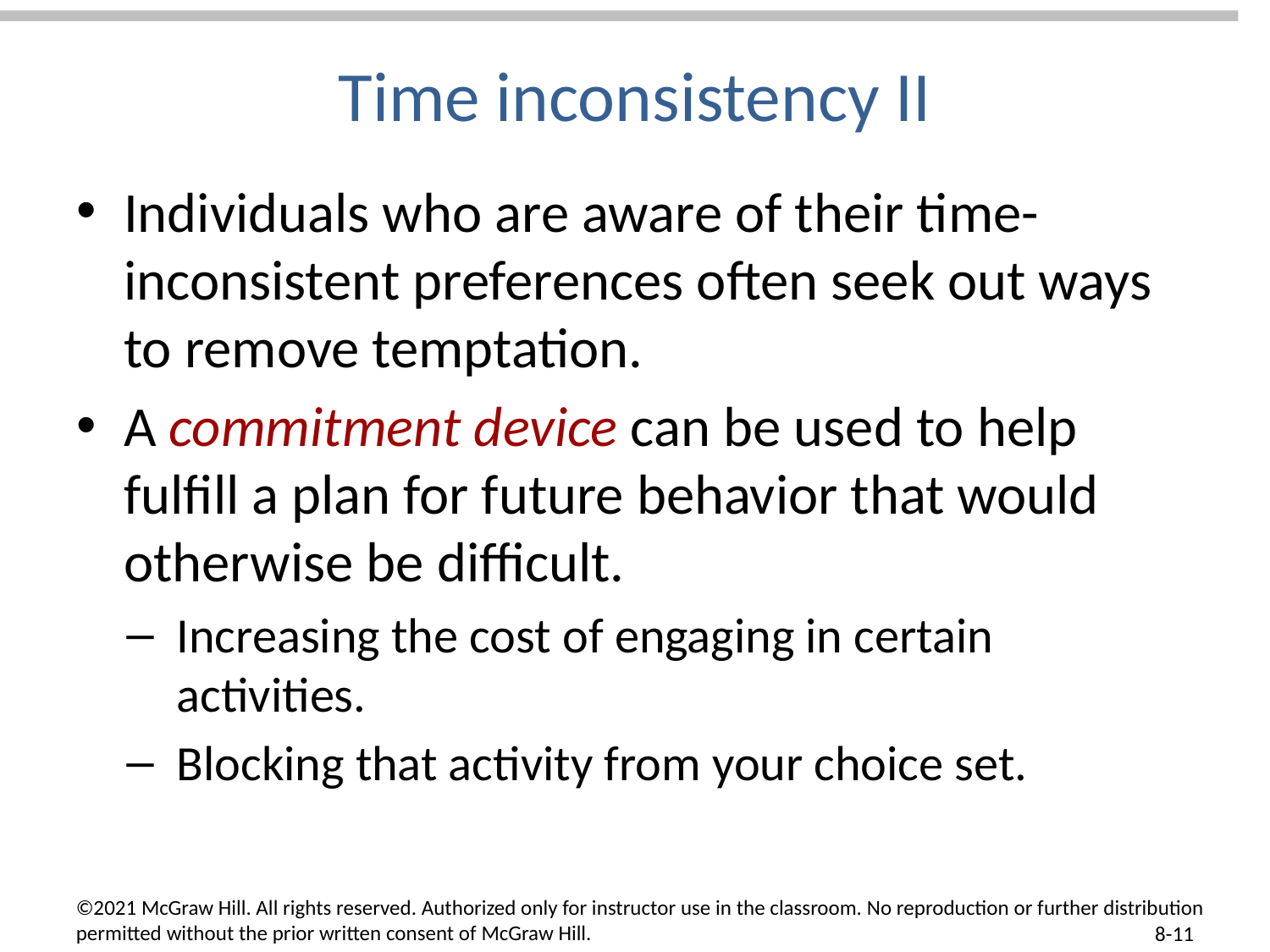

# Time inconsistency II
Individuals who are aware of their time-inconsistent preferences often seek out ways to remove temptation.
A commitment device can be used to help fulfill a plan for future behavior that would otherwise be difficult.
Increasing the cost of engaging in certain activities.
Blocking that activity from your choice set.